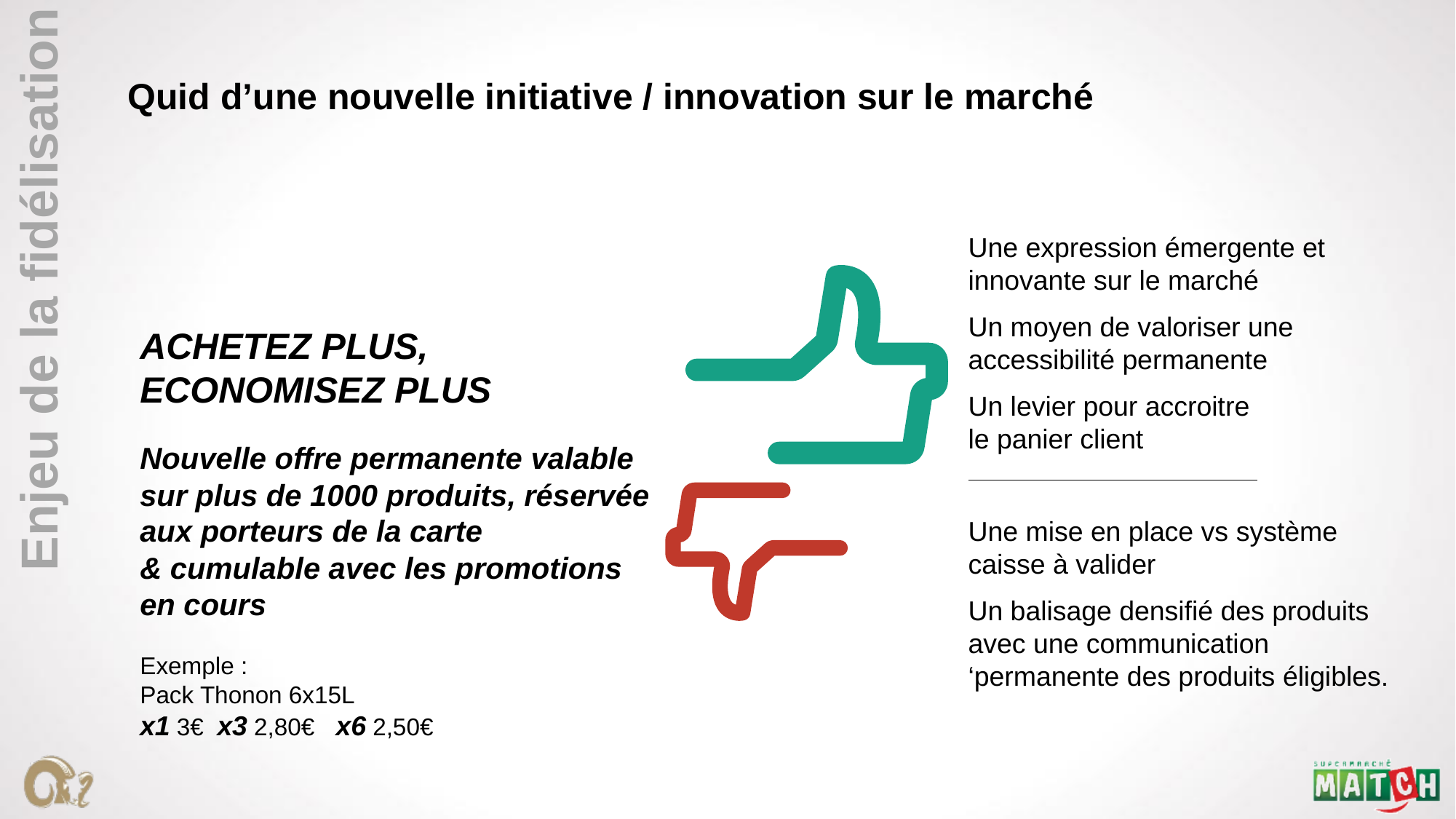

Quid d’une nouvelle initiative / innovation sur le marché
Une expression émergente et innovante sur le marché
Un moyen de valoriser une accessibilité permanente
Un levier pour accroitre
le panier client

Une mise en place vs système caisse à valider
Un balisage densifié des produits avec une communication ‘permanente des produits éligibles.

ACHETEZ PLUS, ECONOMISEZ PLUS

Nouvelle offre permanente valable sur plus de 1000 produits, réservée aux porteurs de la carte
& cumulable avec les promotions en cours

Exemple :
Pack Thonon 6x15L
x1 3€  x3 2,80€   x6 2,50€
Enjeu de la fidélisation